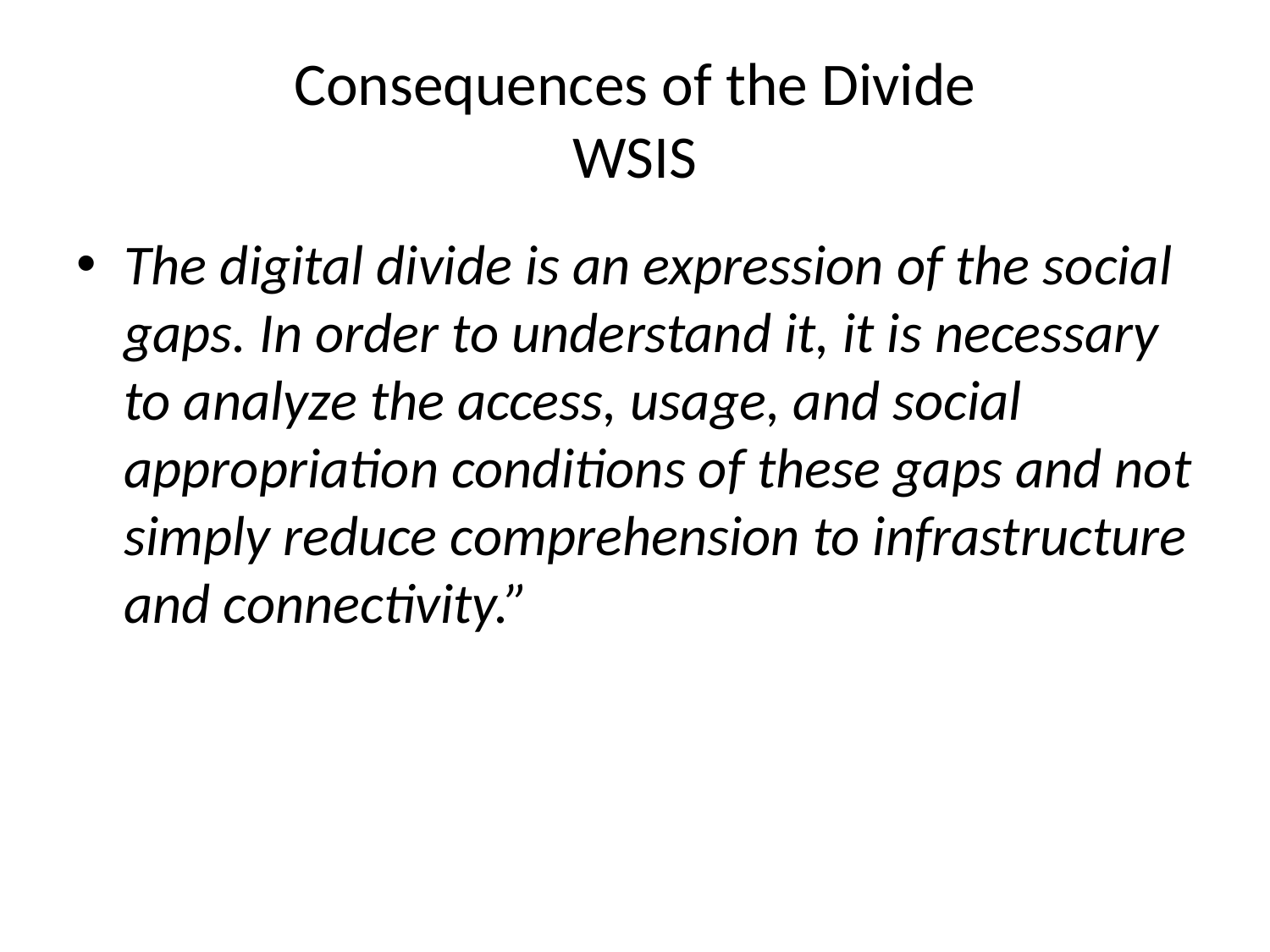

# Consequences of the Divide WSIS
The digital divide is an expression of the social gaps. In order to understand it, it is necessary to analyze the access, usage, and social appropriation conditions of these gaps and not simply reduce comprehension to infrastructure and connectivity.”